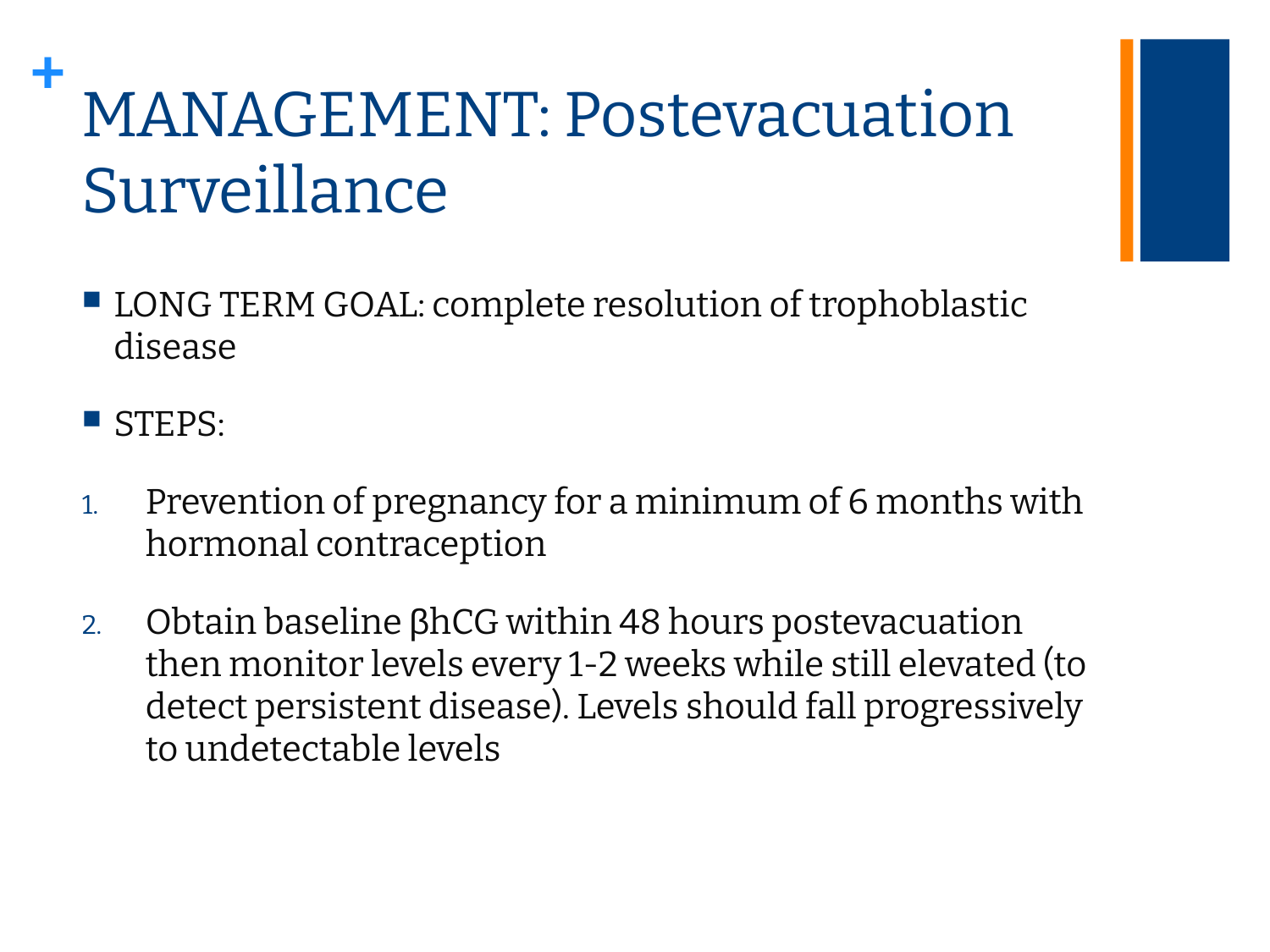

# MANAGEMENT: Postevacuation Surveillance
LONG TERM GOAL: complete resolution of trophoblastic disease
STEPS:
Prevention of pregnancy for a minimum of 6 months with hormonal contraception
Obtain baseline βhCG within 48 hours postevacuation then monitor levels every 1-2 weeks while still elevated (to detect persistent disease). Levels should fall progressively to undetectable levels